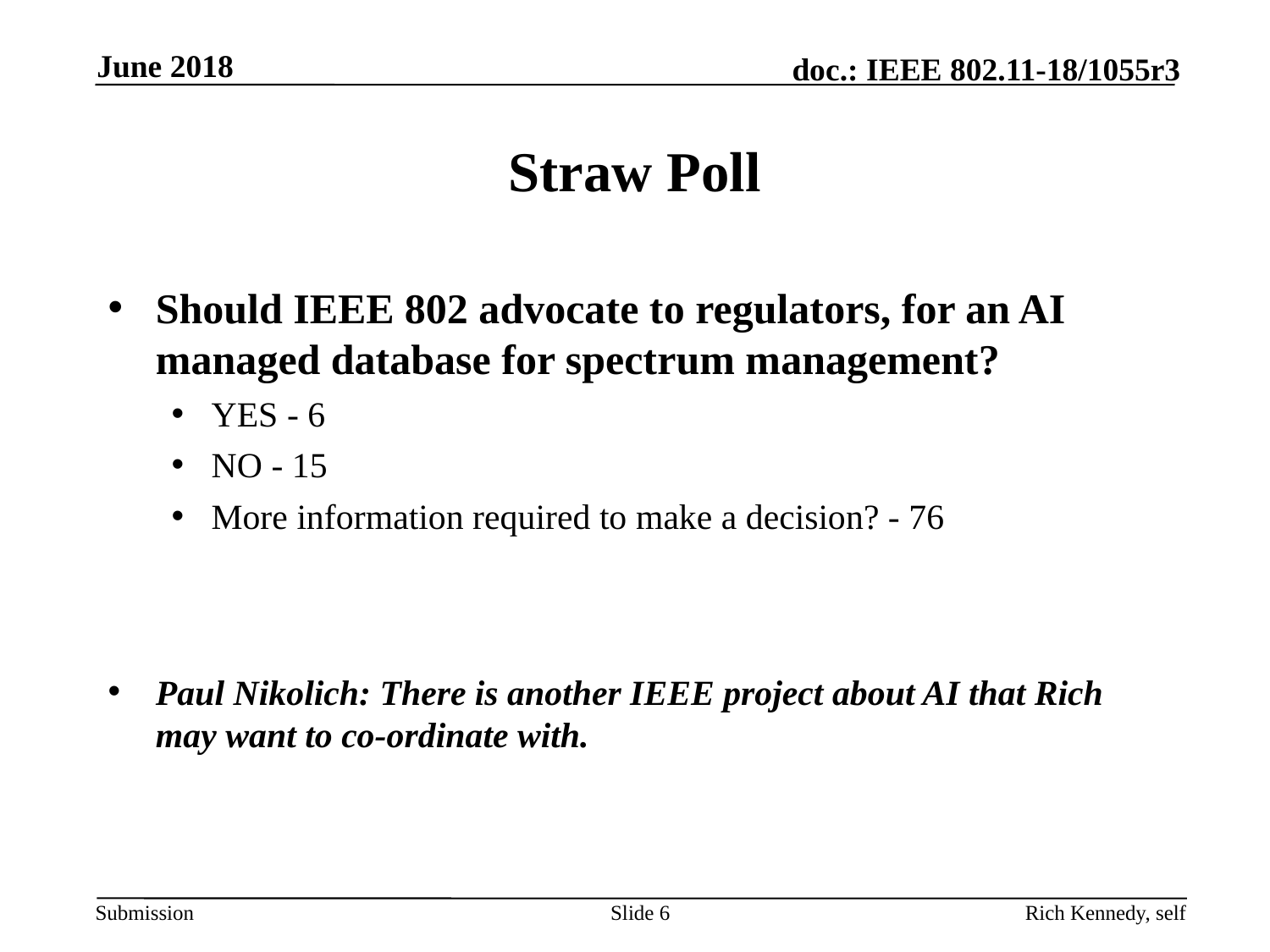

June 2018
# Straw Poll
Should IEEE 802 advocate to regulators, for an AI managed database for spectrum management?
YES - 6
NO - 15
More information required to make a decision? - 76

Paul Nikolich: There is another IEEE project about AI that Rich may want to co-ordinate with.
Slide 6
Rich Kennedy, self